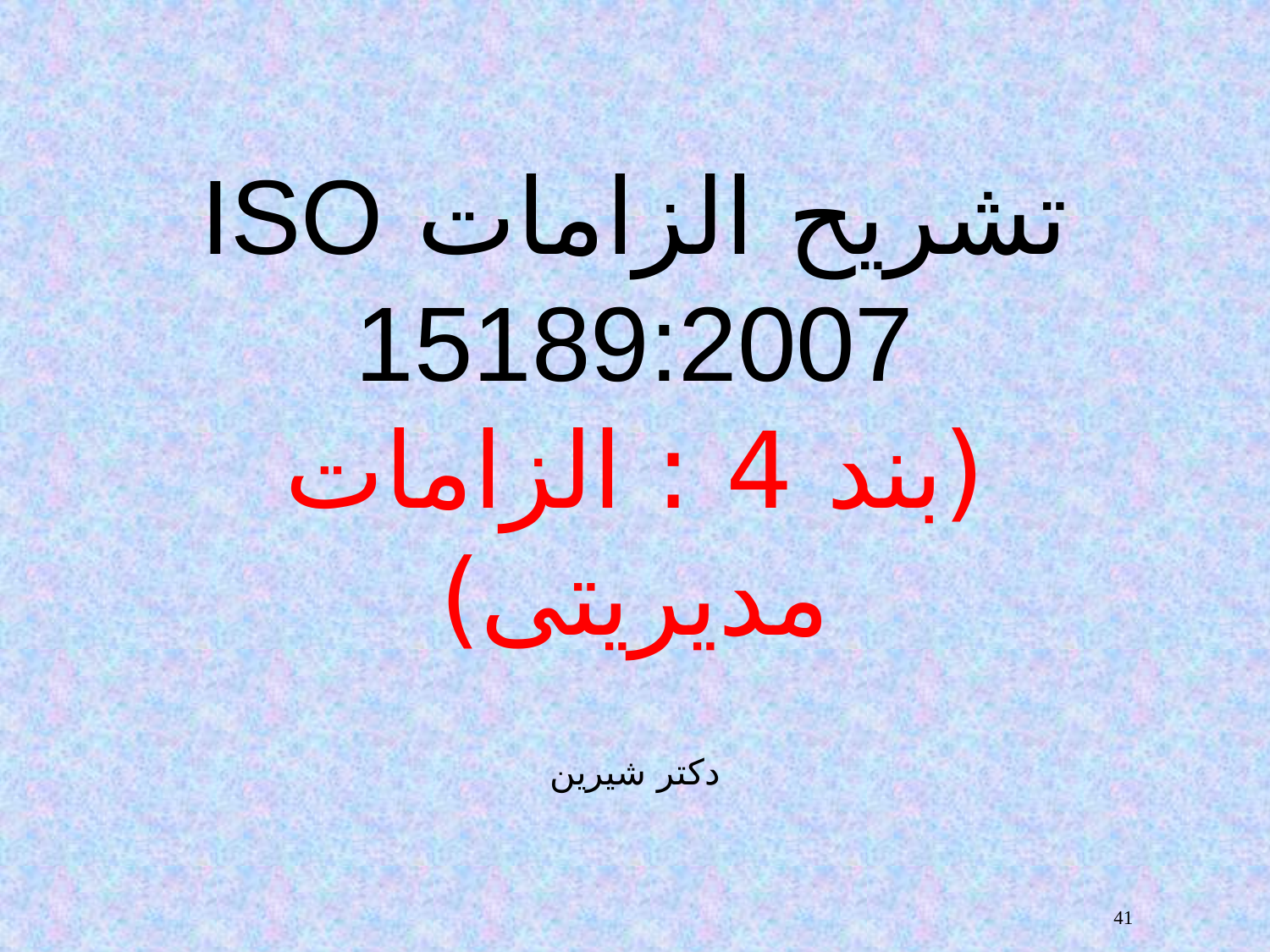

# تشریح الزامات ISO 15189:2007 (بند 4 : الزامات مدیریتی) دکتر شیرین